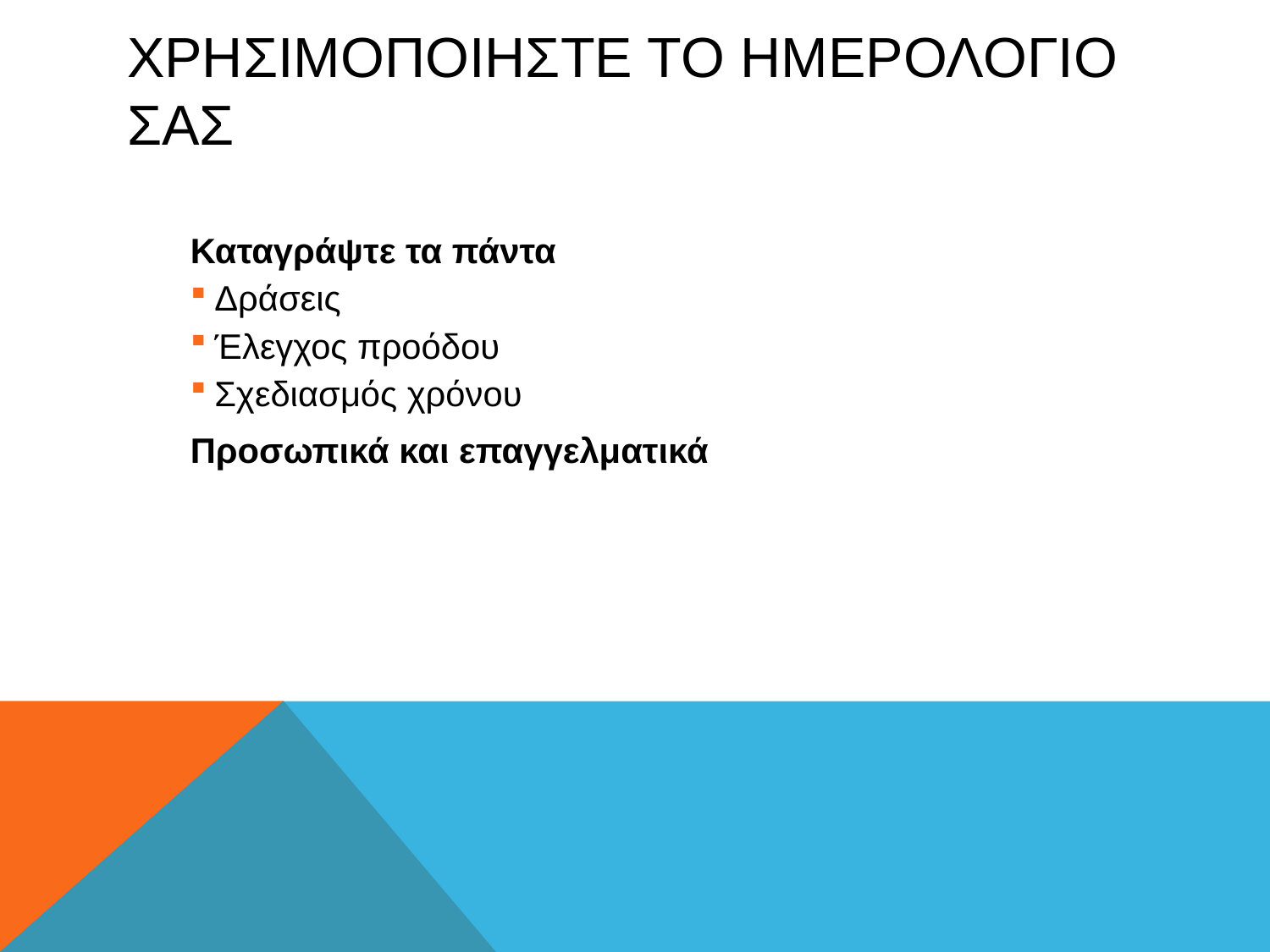

# Χρησιμοποιηστε το ημερολογιο σασ
Καταγράψτε τα πάντα
Δράσεις
Έλεγχος προόδου
Σχεδιασμός χρόνου
Προσωπικά και επαγγελματικά